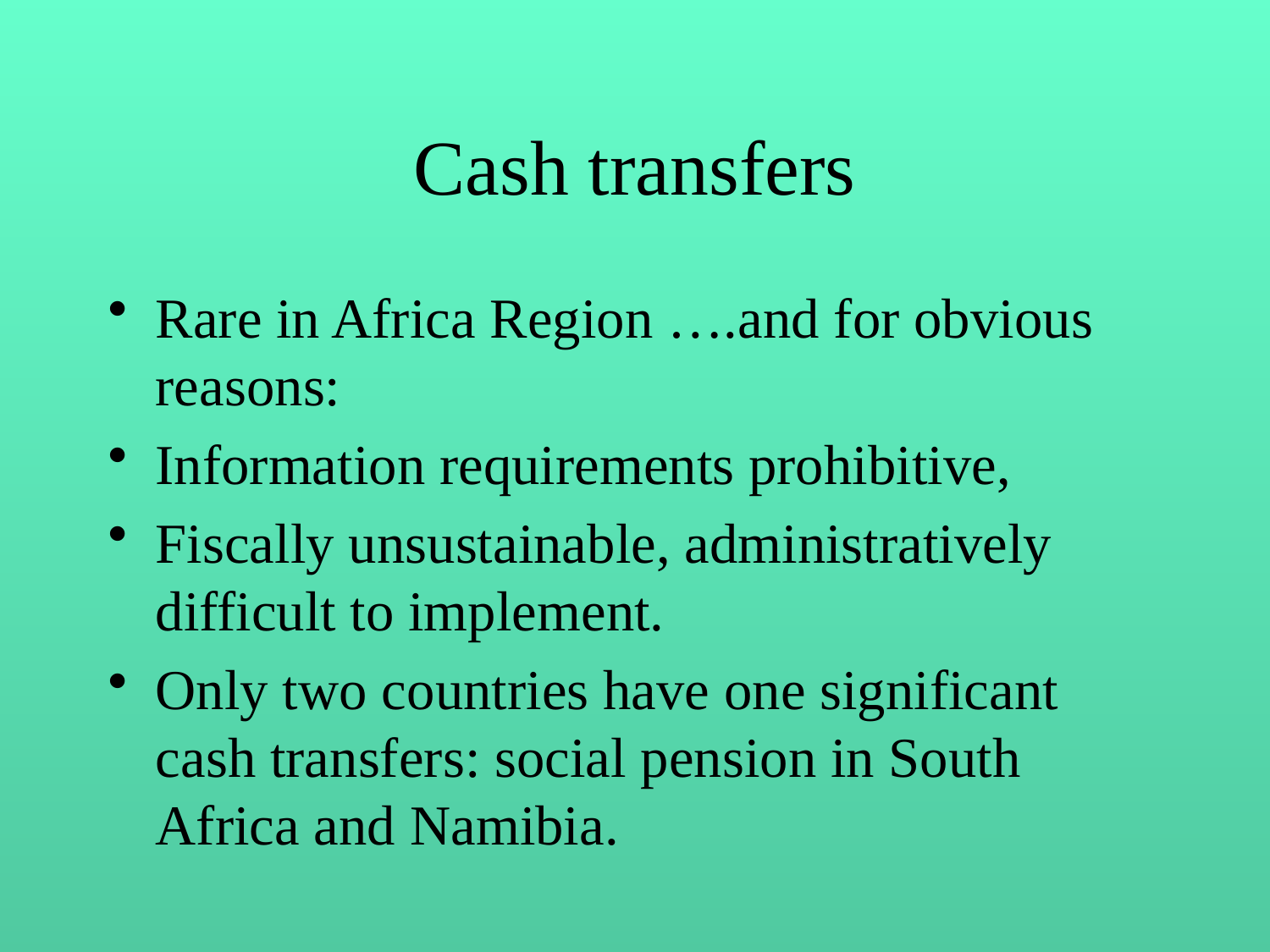

# Cash transfers
Rare in Africa Region ….and for obvious reasons:
Information requirements prohibitive,
Fiscally unsustainable, administratively difficult to implement.
Only two countries have one significant cash transfers: social pension in South Africa and Namibia.